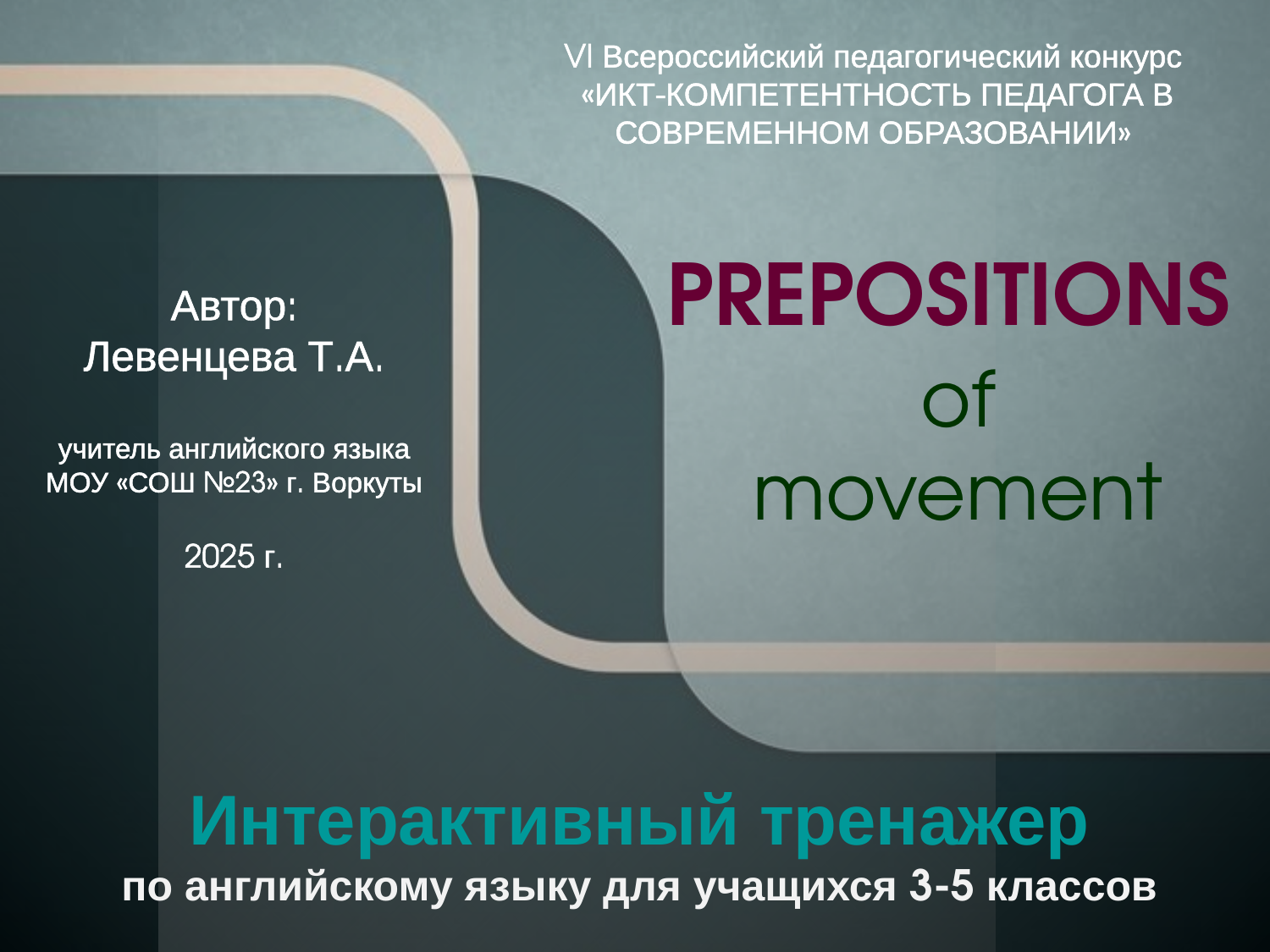

VI Всероссийский педагогический конкурс
 «ИКТ-КОМПЕТЕНТНОСТЬ ПЕДАГОГА В СОВРЕМЕННОМ ОБРАЗОВАНИИ»
Автор:
Левенцева Т.А.

учитель английского языка
МОУ «СОШ №23» г. Воркуты

2025 г.

PREPOSITIONS
# of movement
Интерактивный тренажер
по английскому языку для учащихся 3-5 классов